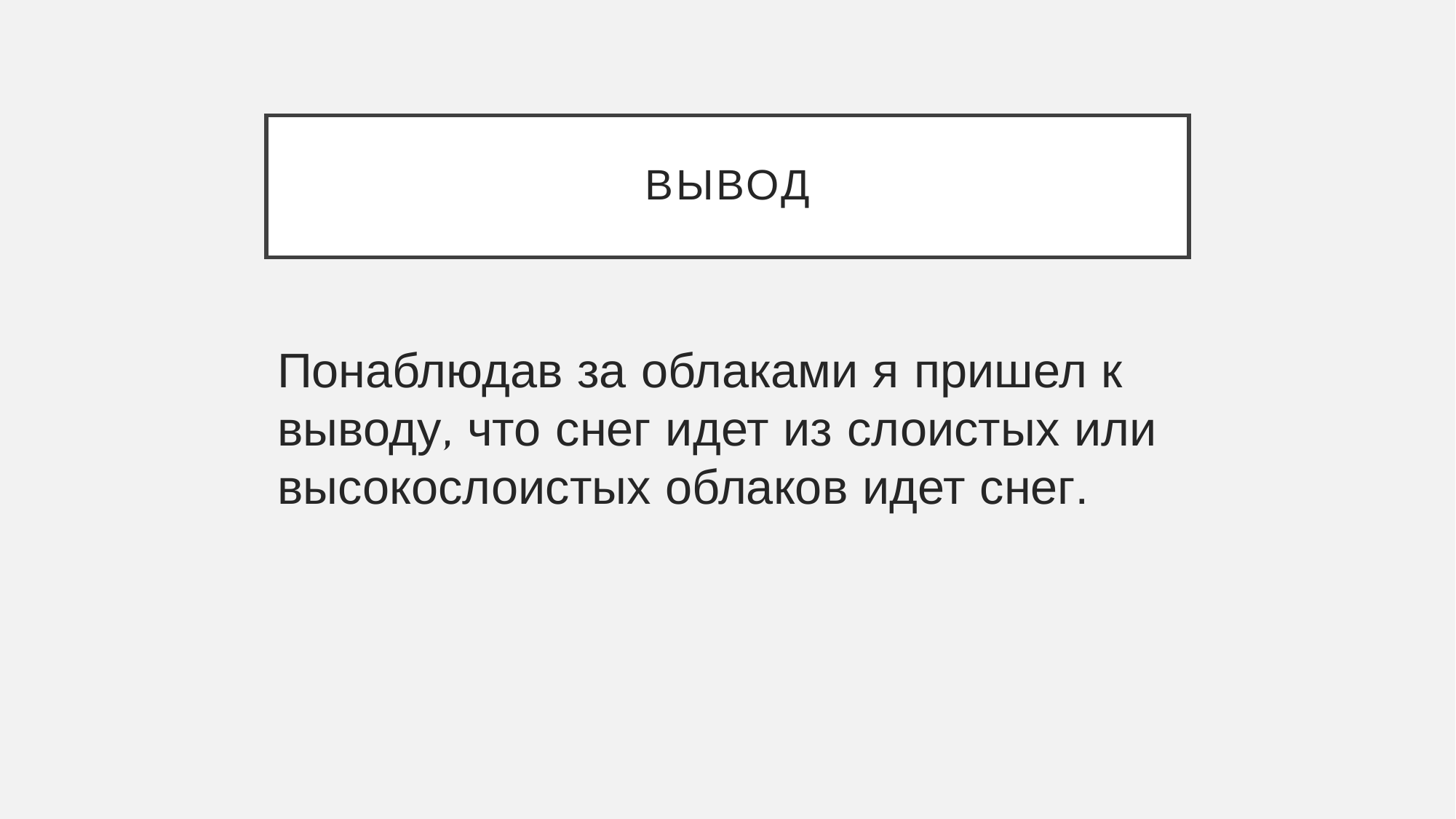

# Вывод
Понаблюдав за облаками я пришел к выводу, что снег идет из слоистых или высокослоистых облаков идет снег.